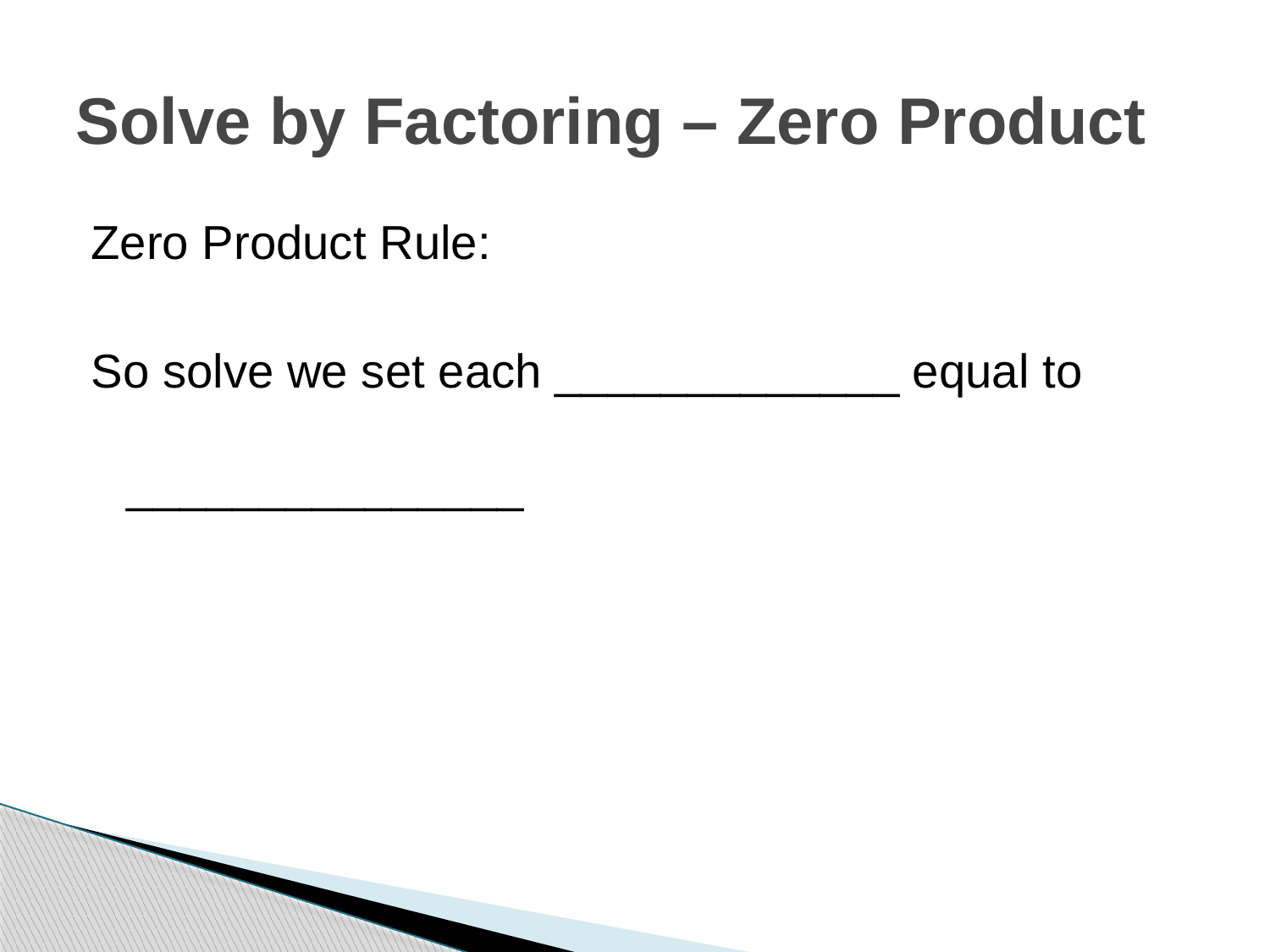

# Solve by Factoring – Zero Product
Zero Product Rule:

So solve we set each _____________ equal to
_______________